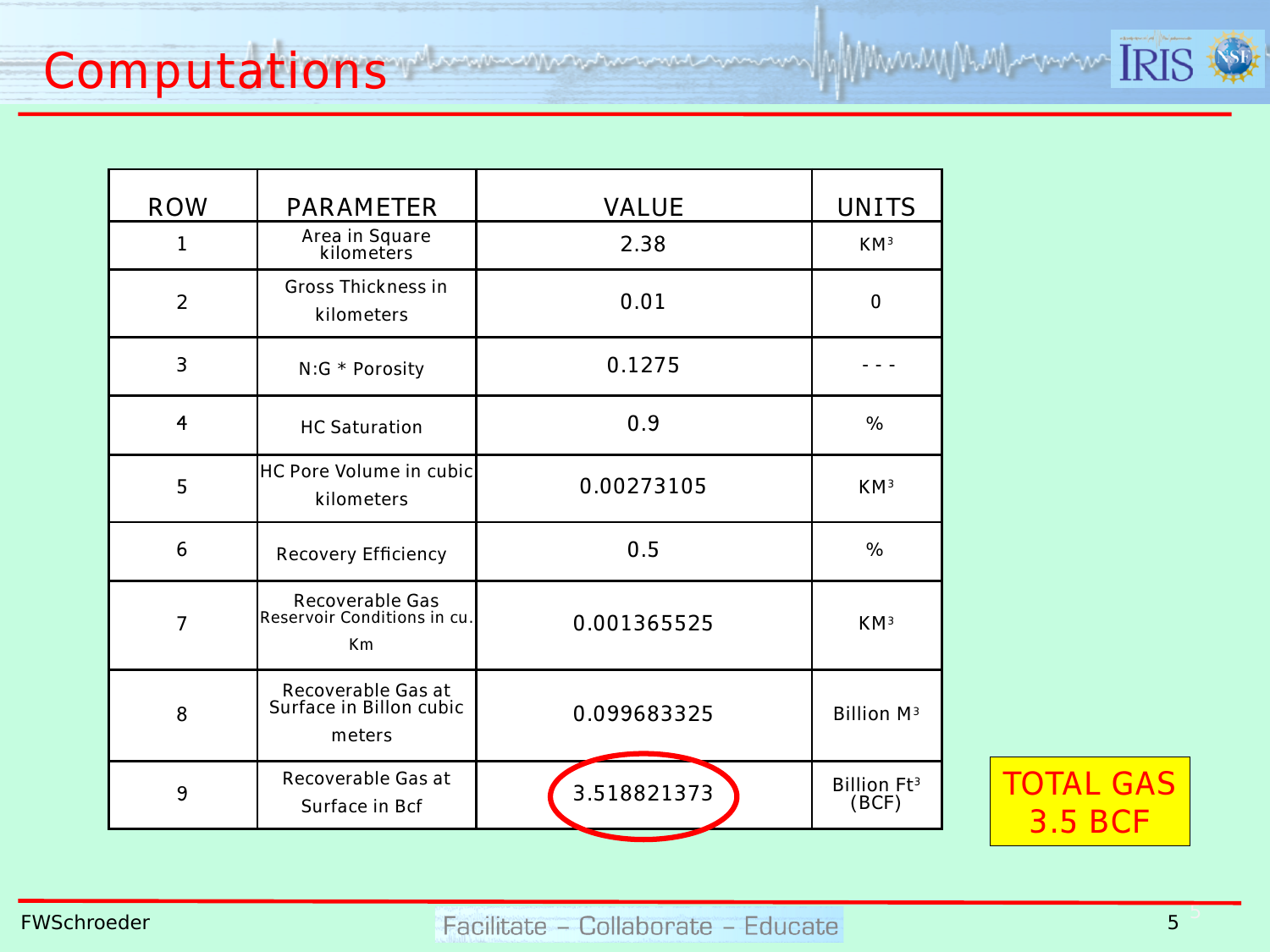

# Computations
| ROW | PARAMETER | VALUE | UNITS |
| --- | --- | --- | --- |
| 1 | Area in Square kilometers | 2.38 | KM3 |
| 2 | Gross Thickness in kilometers | 0.01 | 0 |
| 3 | N:G \* Porosity | 0.1275 | - - - |
| 4 | HC Saturation | 0.9 | % |
| 5 | HC Pore Volume in cubic kilometers | 0.00273105 | KM3 |
| 6 | Recovery Efficiency | 0.5 | % |
| 7 | Recoverable Gas Reservoir Conditions in cu. Km | 0.001365525 | KM3 |
| 8 | Recoverable Gas at Surface in Billon cubic meters | 0.099683325 | Billion M3 |
| 9 | Recoverable Gas at Surface in Bcf | 3.518821373 | Billion Ft3 (BCF) |

TOTAL GAS
3.5 BCF